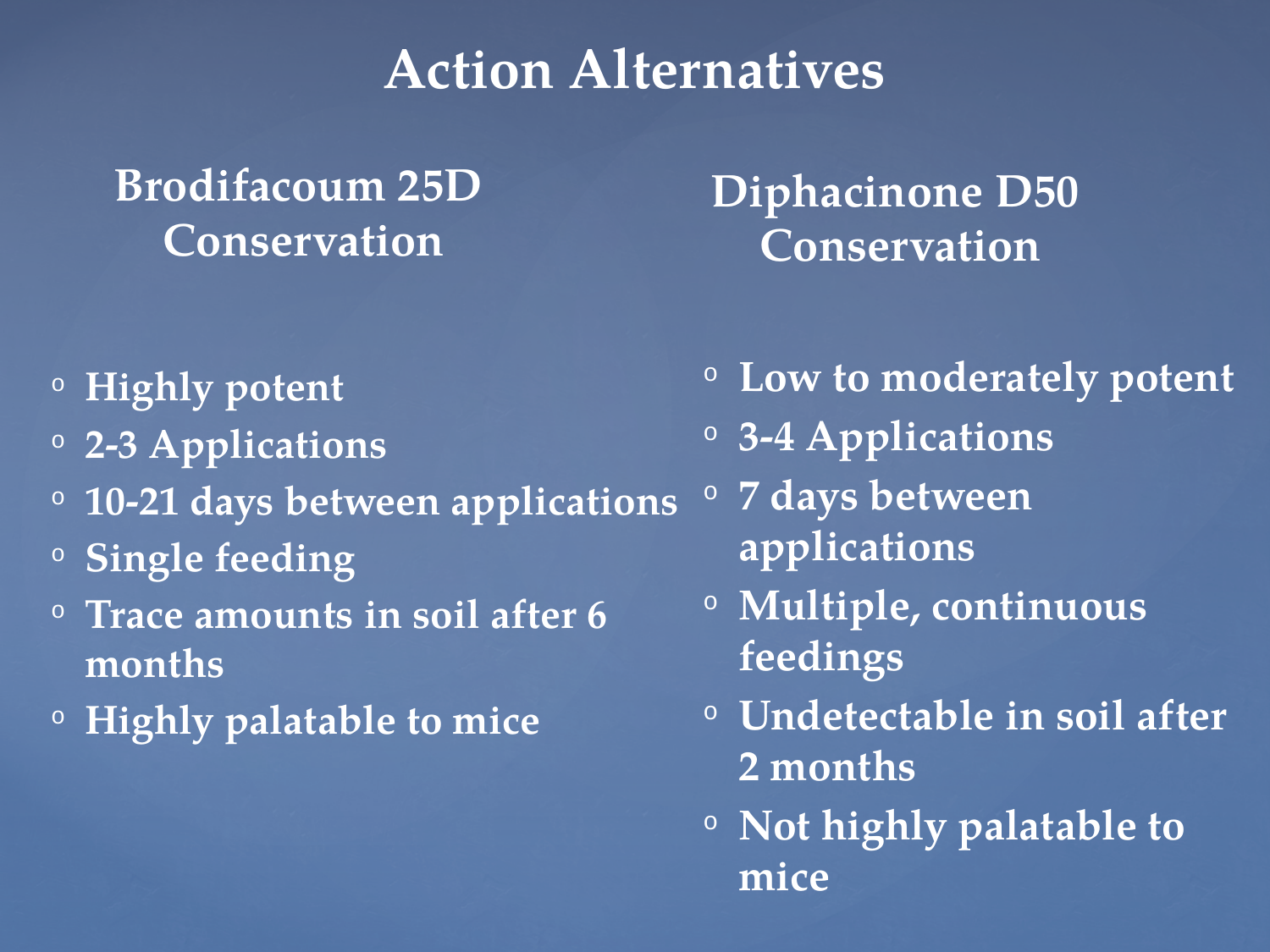

Action Alternatives
Diphacinone D50
Conservation
Brodifacoum 25D
Conservation
Highly potent
2-3 Applications
10-21 days between applications
Single feeding
Trace amounts in soil after 6 months
Highly palatable to mice
Low to moderately potent
3-4 Applications
7 days between applications
Multiple, continuous feedings
Undetectable in soil after 2 months
Not highly palatable to mice